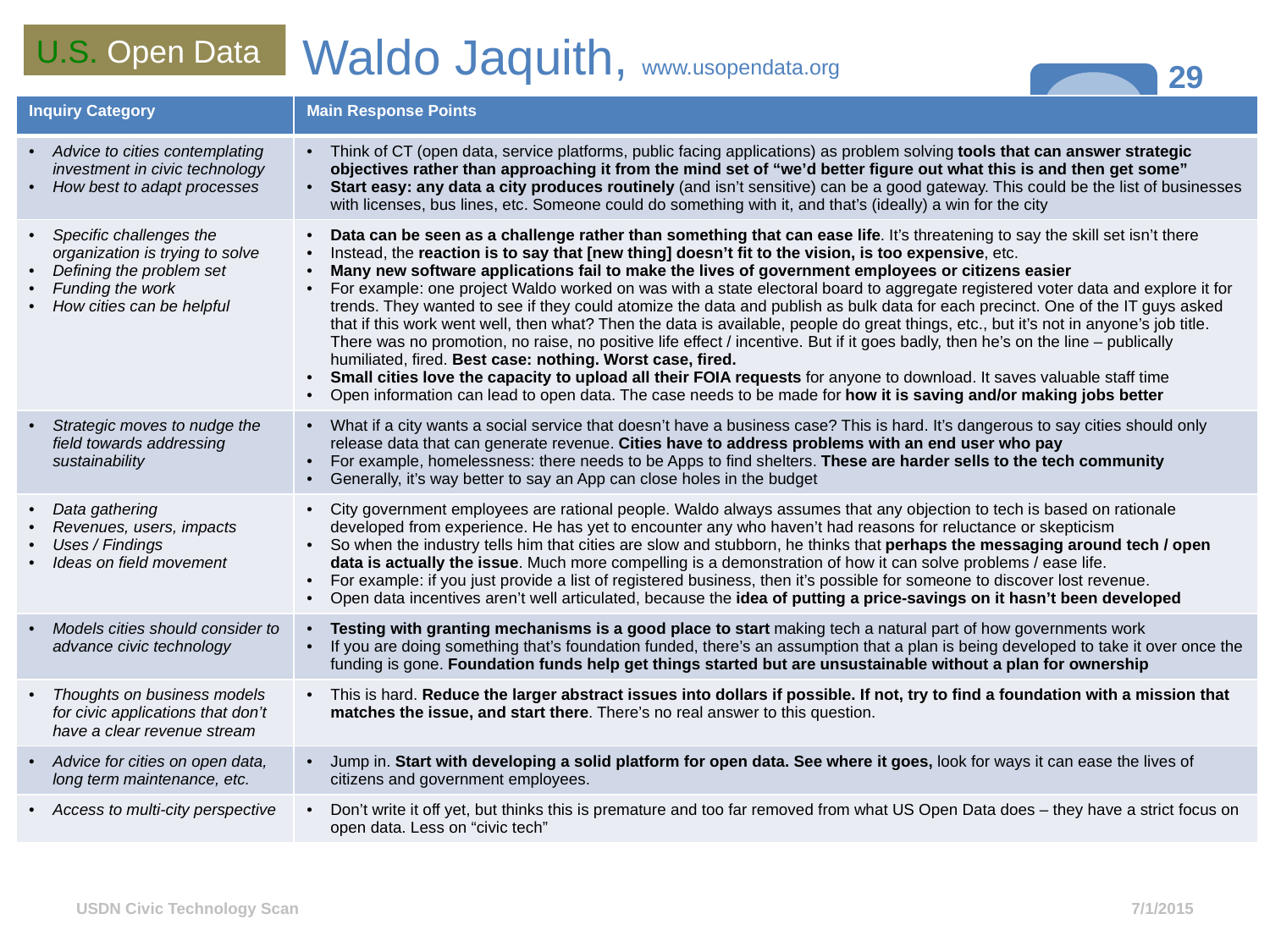

# Waldo Jaquith, www.usopendata.org
U.S. Open Data
29
| Inquiry Category | Main Response Points |
| --- | --- |
| Advice to cities contemplating investment in civic technology How best to adapt processes | Think of CT (open data, service platforms, public facing applications) as problem solving tools that can answer strategic objectives rather than approaching it from the mind set of “we’d better figure out what this is and then get some” Start easy: any data a city produces routinely (and isn’t sensitive) can be a good gateway. This could be the list of businesses with licenses, bus lines, etc. Someone could do something with it, and that’s (ideally) a win for the city |
| Specific challenges the organization is trying to solve Defining the problem set Funding the work How cities can be helpful | Data can be seen as a challenge rather than something that can ease life. It’s threatening to say the skill set isn’t there Instead, the reaction is to say that [new thing] doesn’t fit to the vision, is too expensive, etc. Many new software applications fail to make the lives of government employees or citizens easier For example: one project Waldo worked on was with a state electoral board to aggregate registered voter data and explore it for trends. They wanted to see if they could atomize the data and publish as bulk data for each precinct. One of the IT guys asked that if this work went well, then what? Then the data is available, people do great things, etc., but it’s not in anyone’s job title. There was no promotion, no raise, no positive life effect / incentive. But if it goes badly, then he’s on the line – publically humiliated, fired. Best case: nothing. Worst case, fired. Small cities love the capacity to upload all their FOIA requests for anyone to download. It saves valuable staff time Open information can lead to open data. The case needs to be made for how it is saving and/or making jobs better |
| Strategic moves to nudge the field towards addressing sustainability | What if a city wants a social service that doesn’t have a business case? This is hard. It’s dangerous to say cities should only release data that can generate revenue. Cities have to address problems with an end user who pay For example, homelessness: there needs to be Apps to find shelters. These are harder sells to the tech community Generally, it’s way better to say an App can close holes in the budget |
| Data gathering Revenues, users, impacts Uses / Findings Ideas on field movement | City government employees are rational people. Waldo always assumes that any objection to tech is based on rationale developed from experience. He has yet to encounter any who haven’t had reasons for reluctance or skepticism So when the industry tells him that cities are slow and stubborn, he thinks that perhaps the messaging around tech / open data is actually the issue. Much more compelling is a demonstration of how it can solve problems / ease life. For example: if you just provide a list of registered business, then it’s possible for someone to discover lost revenue. Open data incentives aren’t well articulated, because the idea of putting a price-savings on it hasn’t been developed |
| Models cities should consider to advance civic technology | Testing with granting mechanisms is a good place to start making tech a natural part of how governments work If you are doing something that’s foundation funded, there’s an assumption that a plan is being developed to take it over once the funding is gone. Foundation funds help get things started but are unsustainable without a plan for ownership |
| Thoughts on business models for civic applications that don’t have a clear revenue stream | This is hard. Reduce the larger abstract issues into dollars if possible. If not, try to find a foundation with a mission that matches the issue, and start there. There’s no real answer to this question. |
| Advice for cities on open data, long term maintenance, etc. | Jump in. Start with developing a solid platform for open data. See where it goes, look for ways it can ease the lives of citizens and government employees. |
| Access to multi-city perspective | Don’t write it off yet, but thinks this is premature and too far removed from what US Open Data does – they have a strict focus on open data. Less on “civic tech” |
USDN Civic Technology Scan
7/1/2015